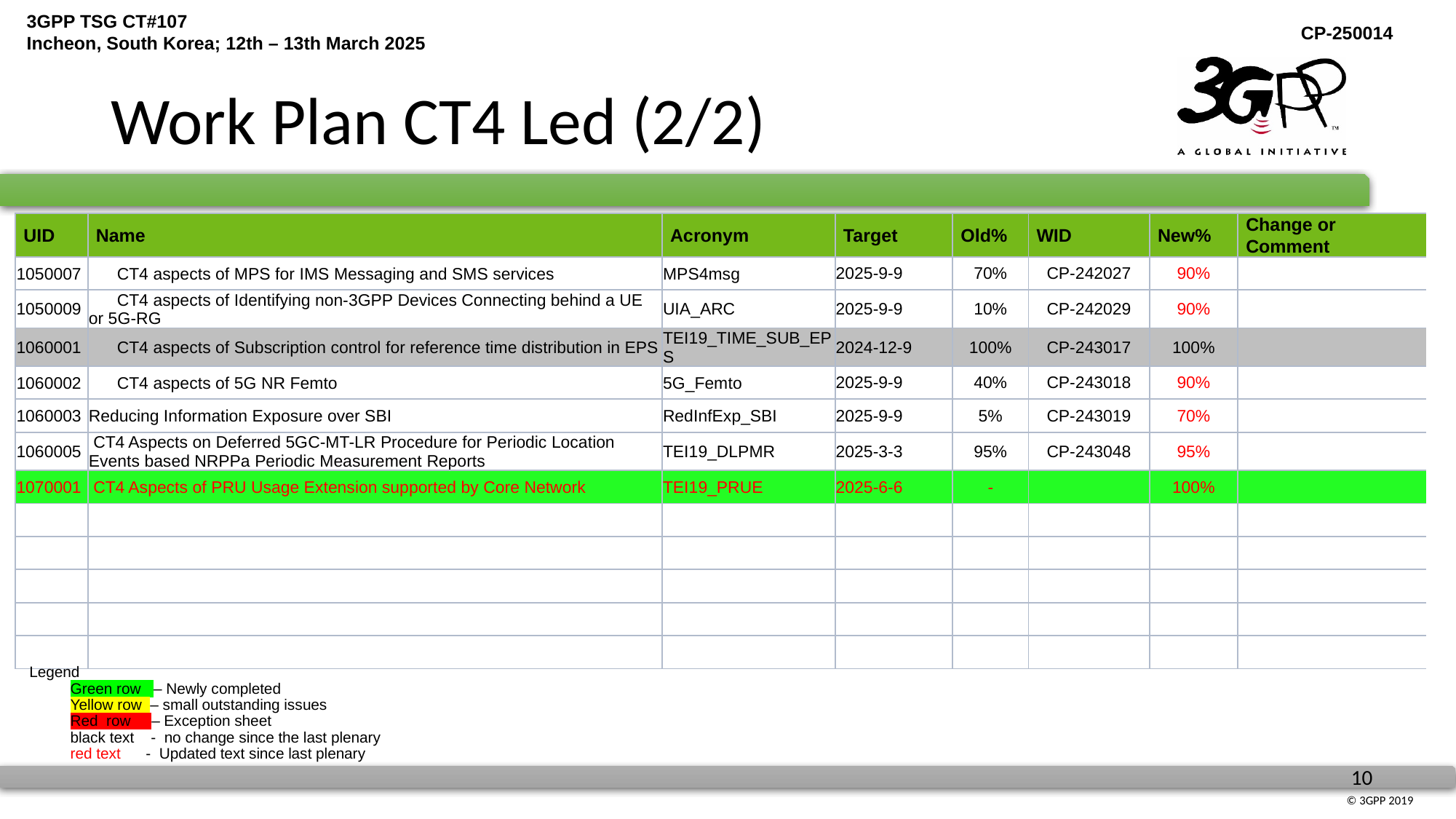

# Work Plan CT4 Led (2/2)
| UID | Name | Acronym | Target | Old% | WID | New% | Change or Comment |
| --- | --- | --- | --- | --- | --- | --- | --- |
| 1050007 | CT4 aspects of MPS for IMS Messaging and SMS services | MPS4msg | 2025-9-9 | 70% | CP-242027 | 90% |  |
| 1050009 | CT4 aspects of Identifying non-3GPP Devices Connecting behind a UE or 5G-RG | UIA\_ARC | 2025-9-9 | 10% | CP-242029 | 90% |  |
| 1060001 | CT4 aspects of Subscription control for reference time distribution in EPS | TEI19\_TIME\_SUB\_EPS | 2024-12-9 | 100% | CP-243017 | 100% |  |
| 1060002 | CT4 aspects of 5G NR Femto | 5G\_Femto | 2025-9-9 | 40% | CP-243018 | 90% |  |
| 1060003 | Reducing Information Exposure over SBI | RedInfExp\_SBI | 2025-9-9 | 5% | CP-243019 | 70% |  |
| 1060005 | CT4 Aspects on Deferred 5GC-MT-LR Procedure for Periodic Location Events based NRPPa Periodic Measurement Reports | TEI19\_DLPMR | 2025-3-3 | 95% | CP-243048 | 95% |  |
| 1070001 | CT4 Aspects of PRU Usage Extension supported by Core Network | TEI19\_PRUE | 2025-6-6 | - |  | 100% |  |
|  |  |  |  |  |  |  |  |
|  |  |  |  |  |  |  |  |
|  |  |  |  |  |  |  |  |
|  |  |  |  |  |  |  |  |
|  |  |  |  |  |  |  |  |
Legend
Green row   – Newly completed
	Yellow row  – small outstanding issues
Red  row     – Exception sheet
	black text    -  no change since the last plenary
	red text      -  Updated text since last plenary